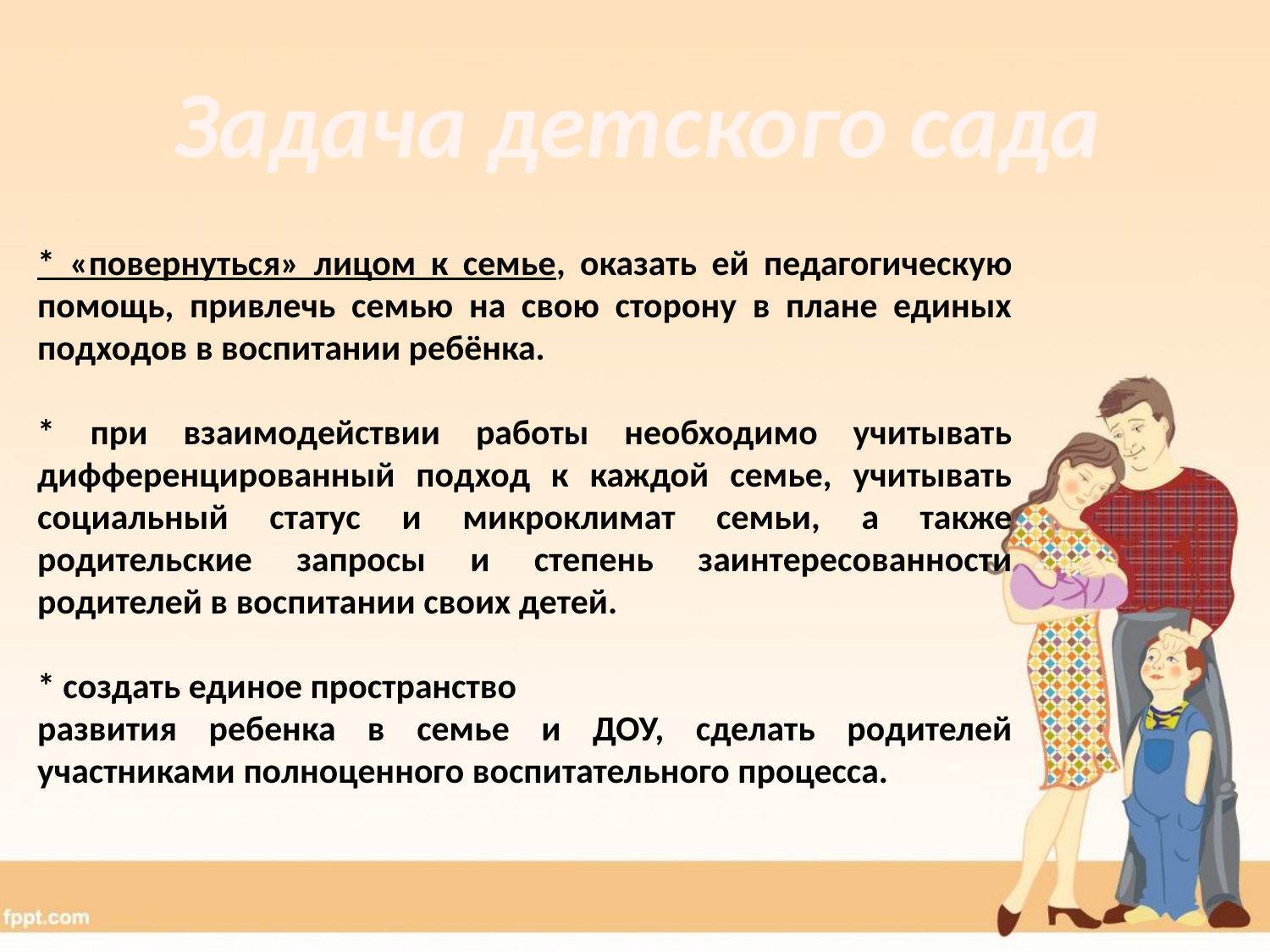

Задача детского сада

* «повернуться» лицом к семье, оказать ей педагогическую помощь, привлечь семью на свою сторону в плане единых подходов в воспитании ребёнка.

* при взаимодействии работы необходимо учитывать дифференцированный подход к каждой семье, учитывать социальный статус и микроклимат семьи, а также родительские запросы и степень заинтересованности родителей в воспитании своих детей.

* создать единое пространство
развития ребенка в семье и ДОУ, сделать родителей участниками полноценного воспитательного процесса.